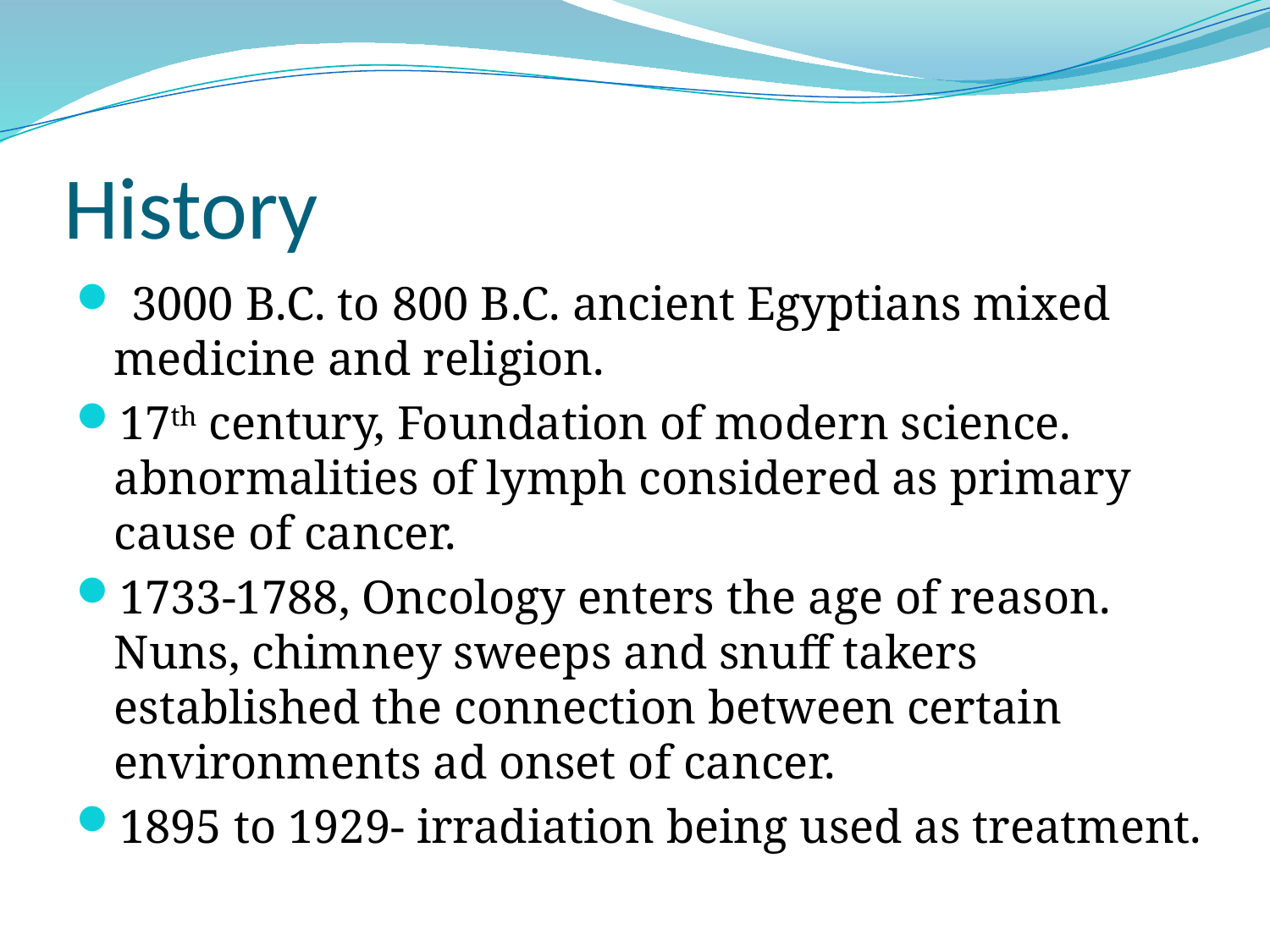

# History
 3000 B.C. to 800 B.C. ancient Egyptians mixed medicine and religion.
17th century, Foundation of modern science. abnormalities of lymph considered as primary cause of cancer.
1733-1788, Oncology enters the age of reason. Nuns, chimney sweeps and snuff takers established the connection between certain environments ad onset of cancer.
1895 to 1929- irradiation being used as treatment.